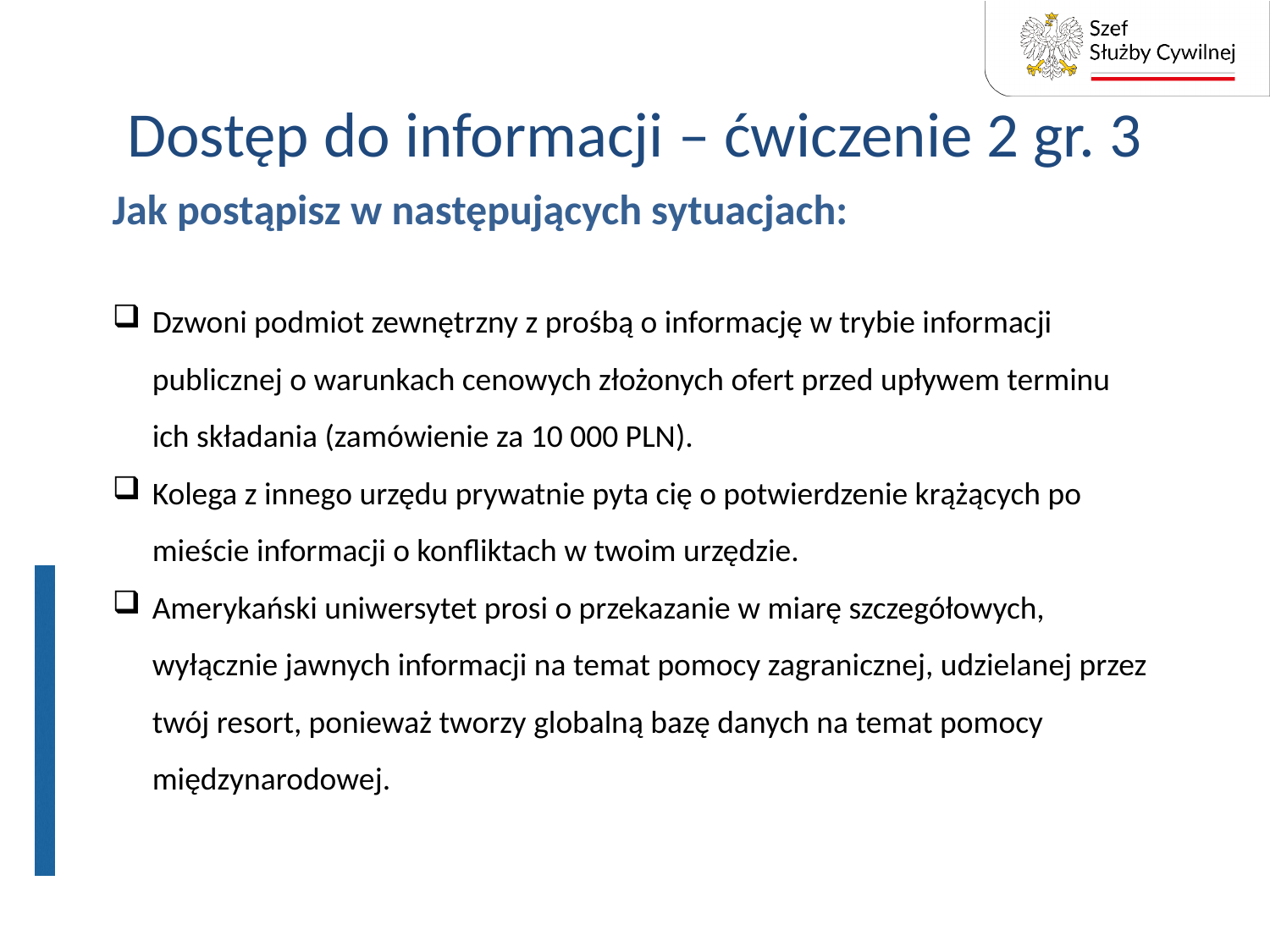

# Dostęp do informacji – ćwiczenie 2 gr. 3
Jak postąpisz w następujących sytuacjach:
Dzwoni podmiot zewnętrzny z prośbą o informację w trybie informacji publicznej o warunkach cenowych złożonych ofert przed upływem terminu ich składania (zamówienie za 10 000 PLN).
Kolega z innego urzędu prywatnie pyta cię o potwierdzenie krążących po mieście informacji o konfliktach w twoim urzędzie.
Amerykański uniwersytet prosi o przekazanie w miarę szczegółowych, wyłącznie jawnych informacji na temat pomocy zagranicznej, udzielanej przez twój resort, ponieważ tworzy globalną bazę danych na temat pomocy międzynarodowej.